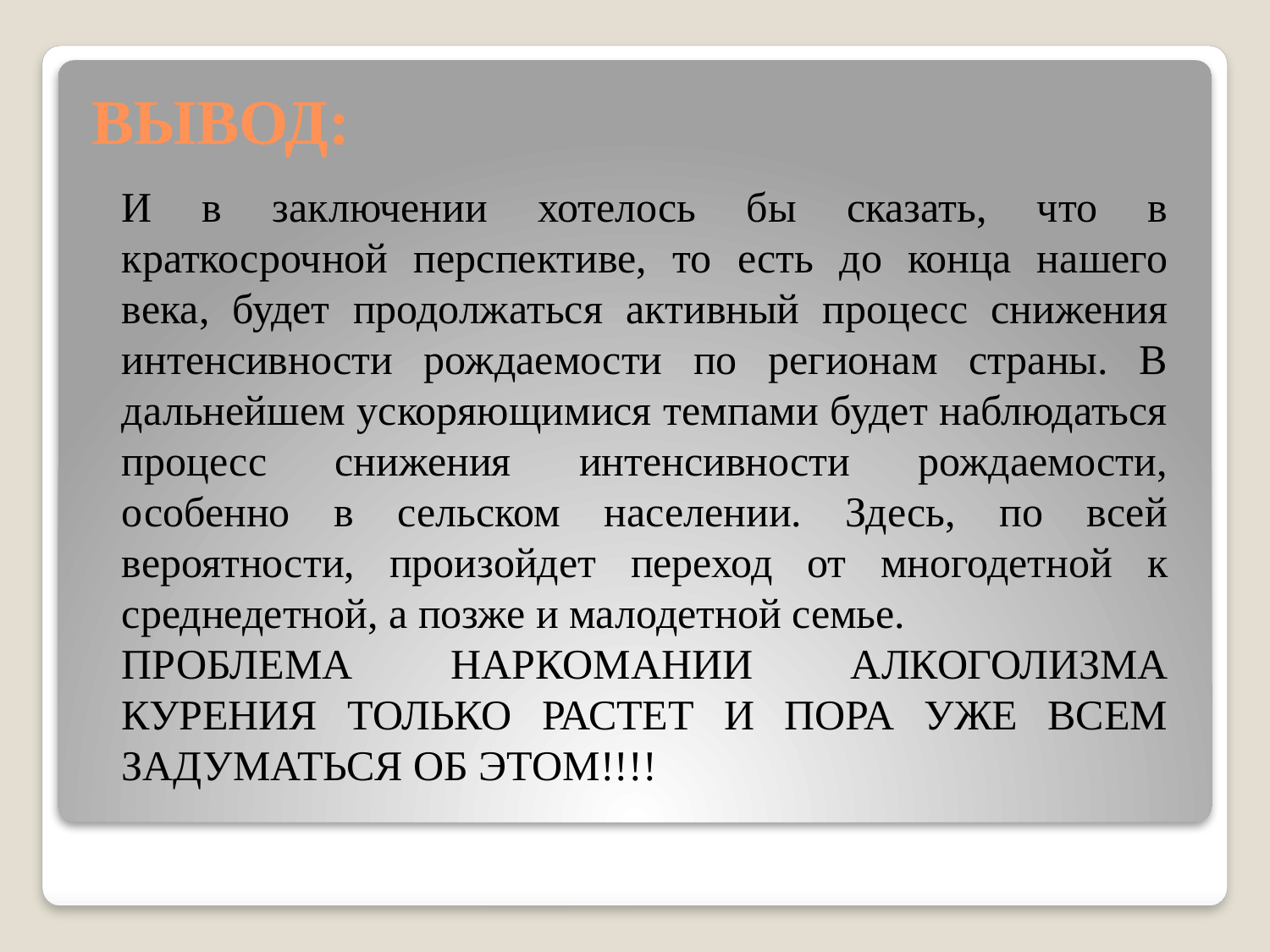

# ВЫВОД:
И в заключении хотелось бы сказать, что в краткосрочной перспективе, то есть до конца нашего века, будет продолжаться активный процесс снижения интенсивности рождаемости по регионам страны. В дальнейшем ускоряющимися темпами будет наблюдаться процесс снижения интенсивности рождаемости, особенно в сельском населении. Здесь, по всей вероятности, произойдет переход от многодетной к среднедетной, а позже и малодетной семье.
ПРОБЛЕМА НАРКОМАНИИ АЛКОГОЛИЗМА КУРЕНИЯ ТОЛЬКО РАСТЕТ И ПОРА УЖЕ ВСЕМ ЗАДУМАТЬСЯ ОБ ЭТОМ!!!!